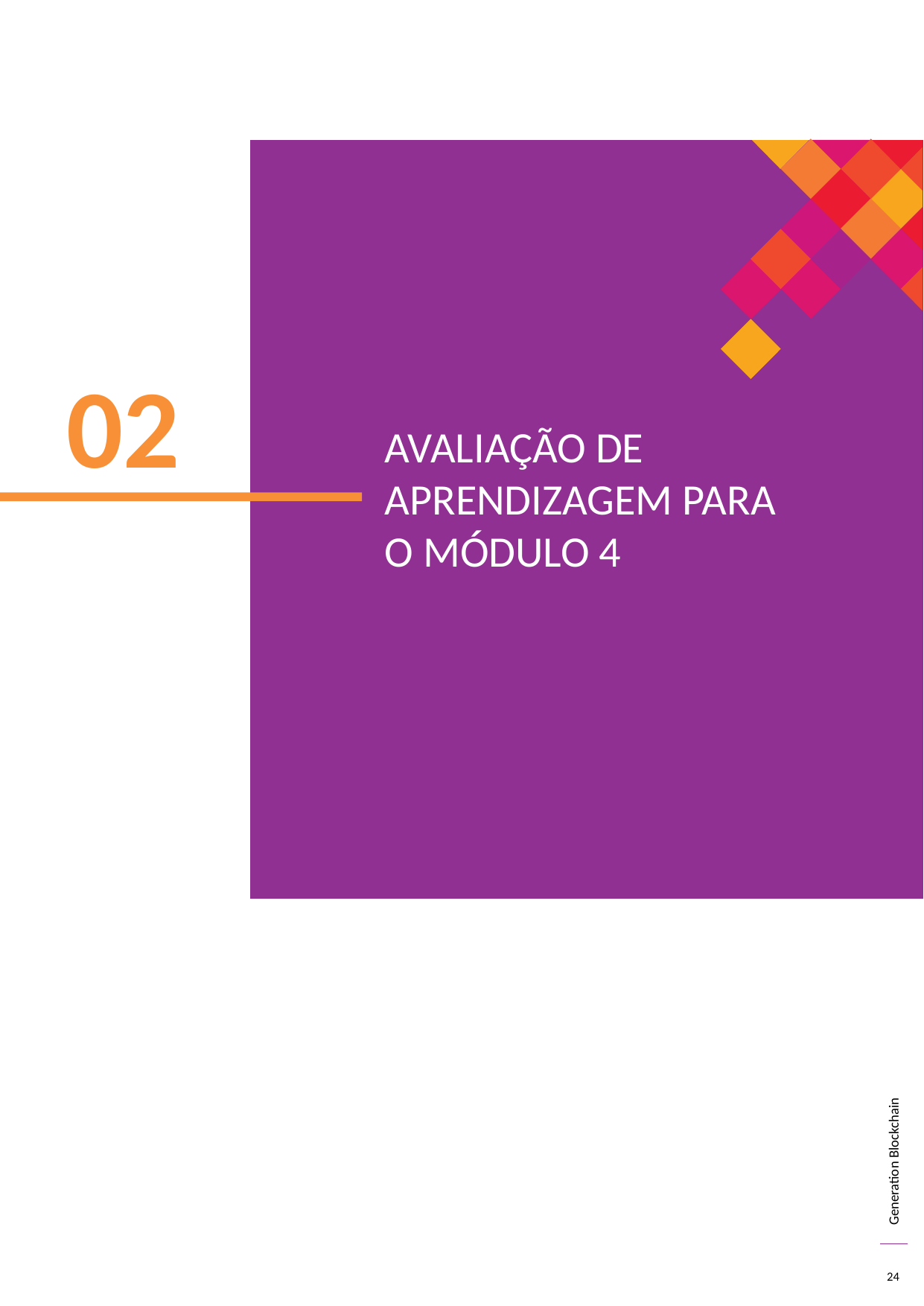

02
AVALIAÇÃO DE APRENDIZAGEM PARA O MÓDULO 4
24